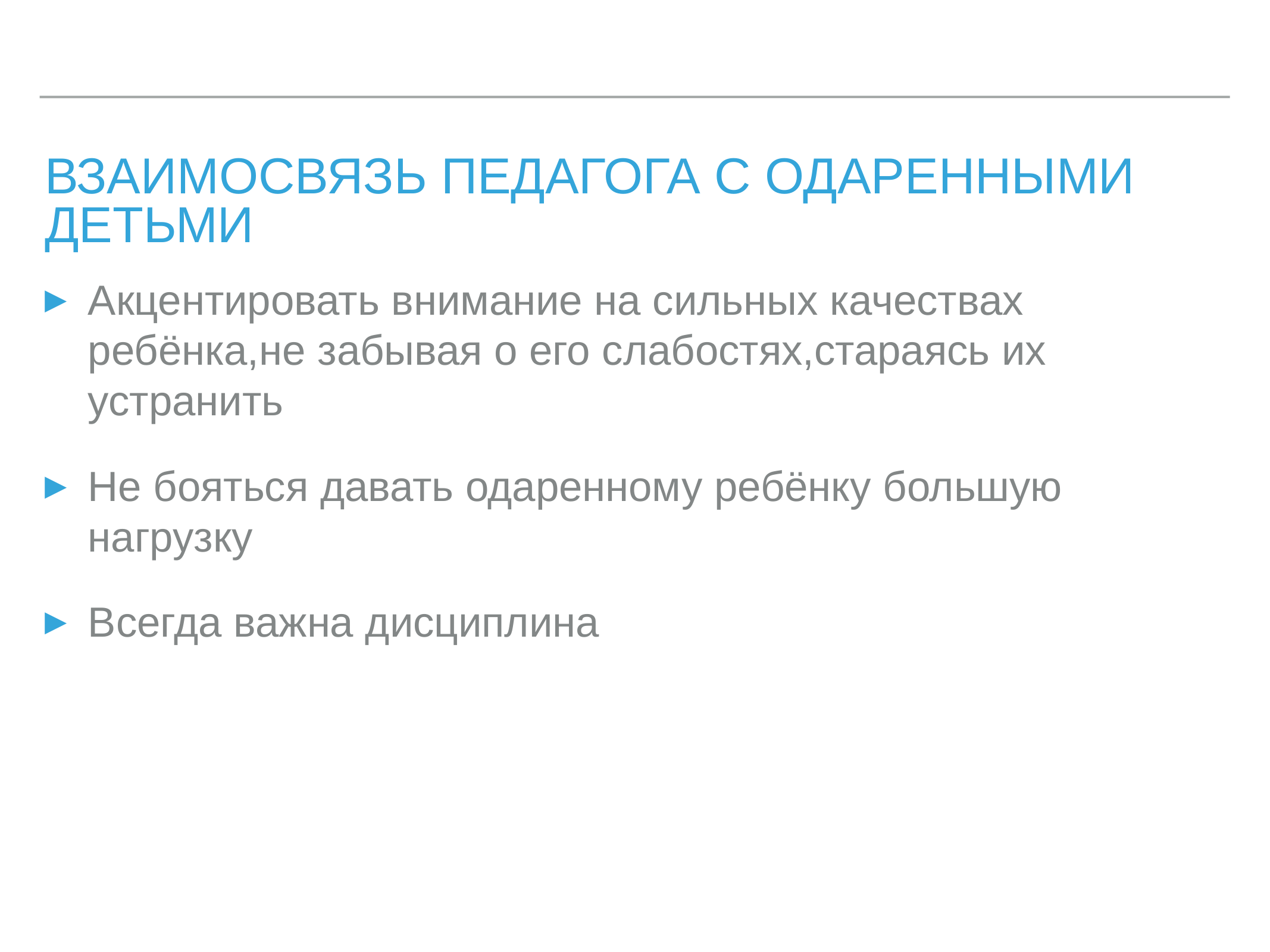

# Взаимосвязь педагога с одаренными детьми
Акцентировать внимание на сильных качествах ребёнка,не забывая о его слабостях,стараясь их устранить
Не бояться давать одаренному ребёнку большую нагрузку
Всегда важна дисциплина